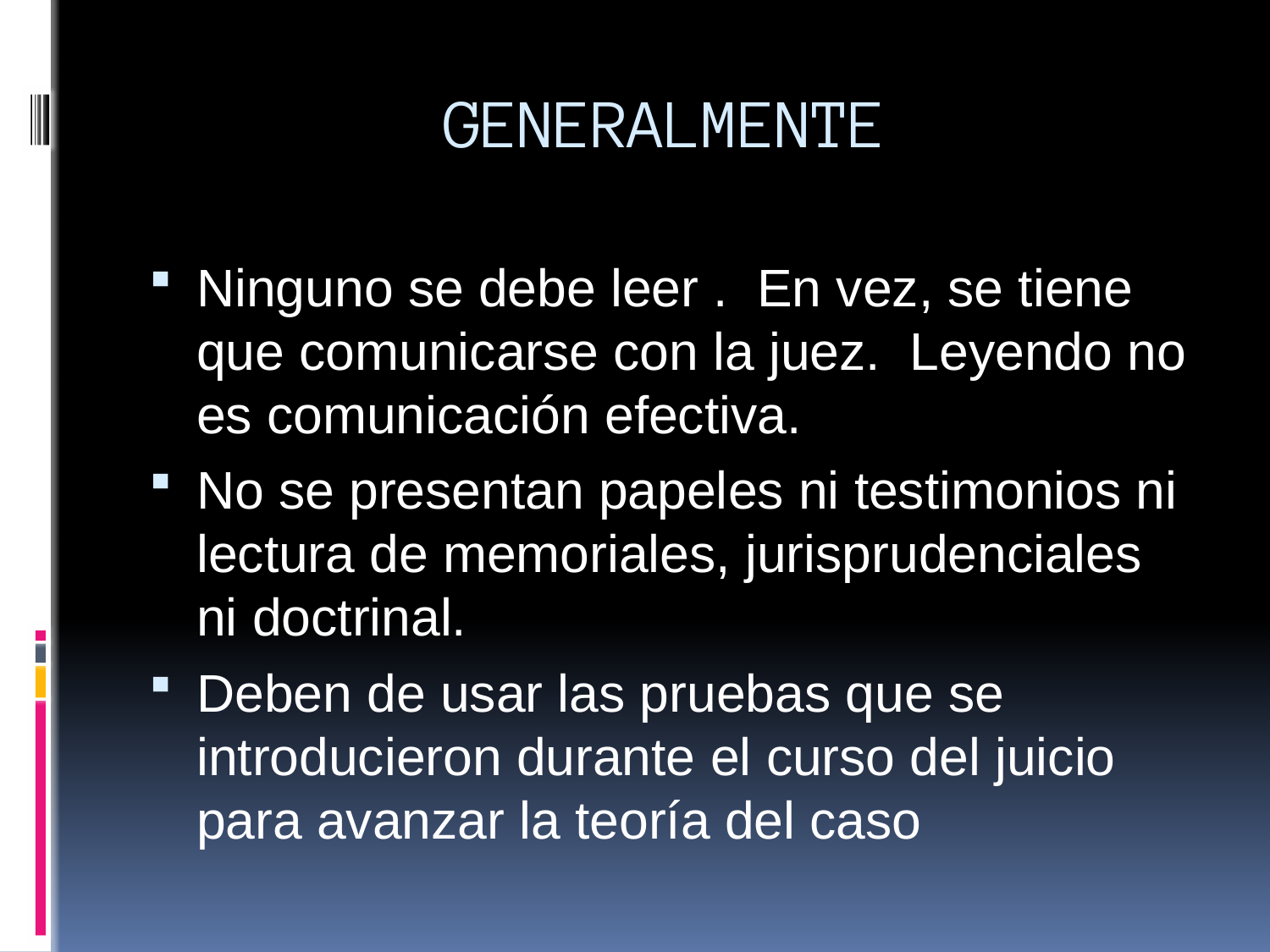

# GENERALMENTE
Ninguno se debe leer .  En vez, se tiene que comunicarse con la juez.  Leyendo no es comunicación efectiva.
No se presentan papeles ni testimonios ni lectura de memoriales, jurisprudenciales ni doctrinal.
Deben de usar las pruebas que se introducieron durante el curso del juicio para avanzar la teoría del caso